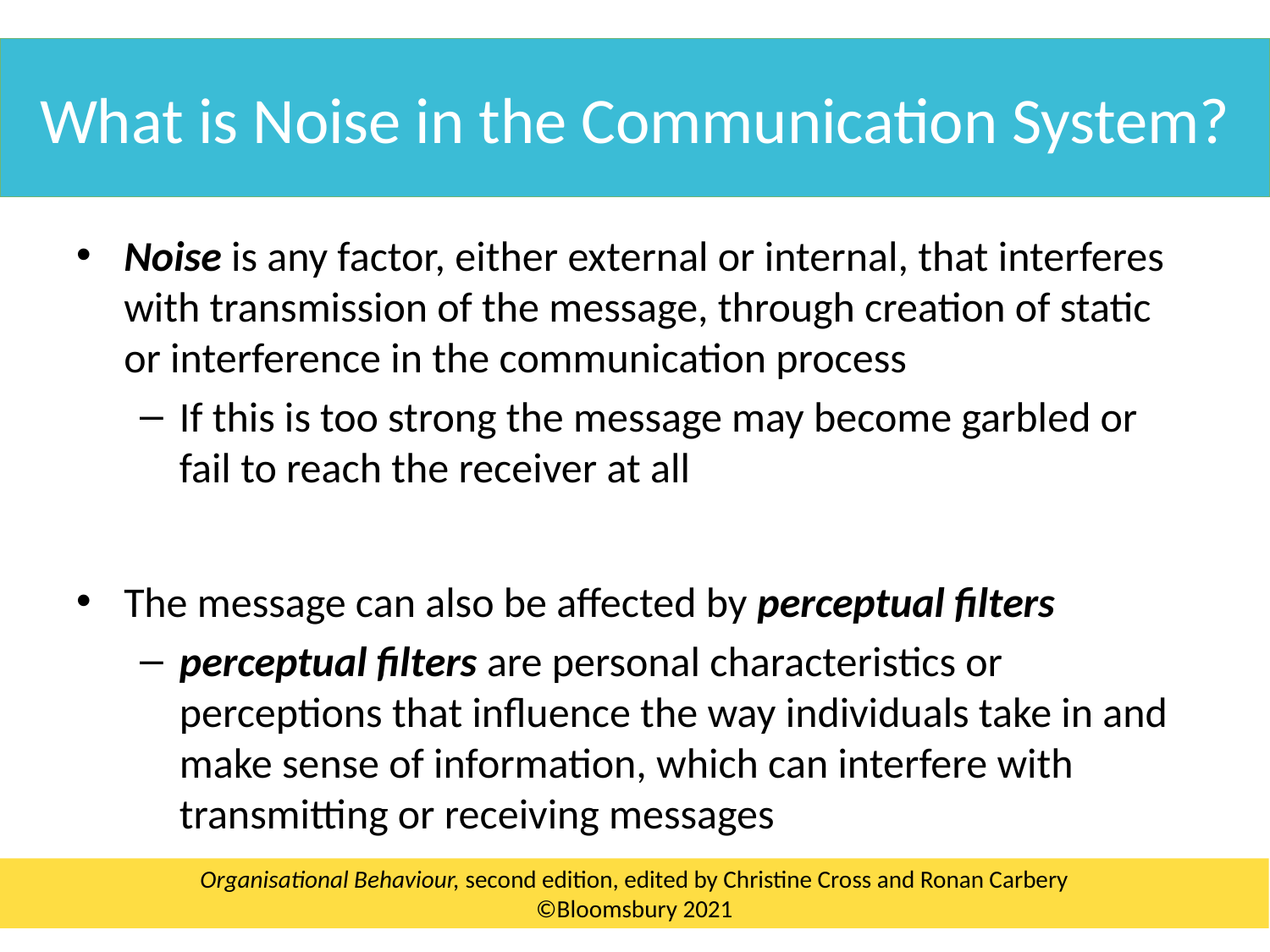

What is Noise in the Communication System?
Noise is any factor, either external or internal, that interferes with transmission of the message, through creation of static or interference in the communication process
If this is too strong the message may become garbled or fail to reach the receiver at all

The message can also be affected by perceptual filters
perceptual filters are personal characteristics or perceptions that influence the way individuals take in and make sense of information, which can interfere with transmitting or receiving messages